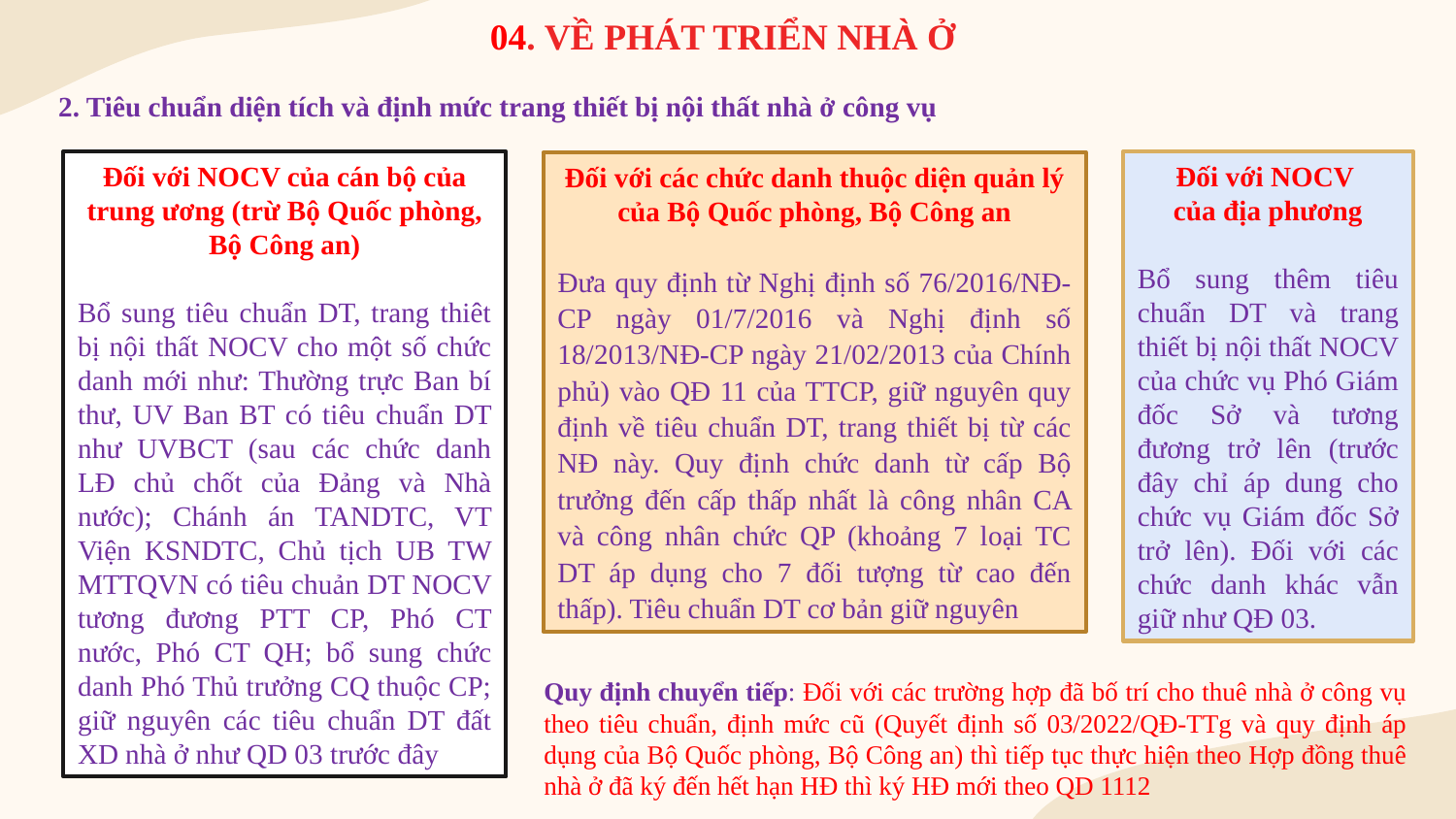

# 04. VỀ PHÁT TRIỂN NHÀ Ở
2. Tiêu chuẩn diện tích và định mức trang thiết bị nội thất nhà ở công vụ
Đối với NOCV của cán bộ của trung ương (trừ Bộ Quốc phòng, Bộ Công an)

Bổ sung tiêu chuẩn DT, trang thiêt bị nội thất NOCV cho một số chức danh mới như: Thường trực Ban bí thư, UV Ban BT có tiêu chuẩn DT như UVBCT (sau các chức danh LĐ chủ chốt của Đảng và Nhà nước); Chánh án TANDTC, VT Viện KSNDTC, Chủ tịch UB TW MTTQVN có tiêu chuản DT NOCV tương đương PTT CP, Phó CT nước, Phó CT QH; bổ sung chức danh Phó Thủ trưởng CQ thuộc CP; giữ nguyên các tiêu chuẩn DT đất XD nhà ở như QD 03 trước đây
Đối với NOCV
của địa phương

Bổ sung thêm tiêu chuẩn DT và trang thiết bị nội thất NOCV của chức vụ Phó Giám đốc Sở và tương đương trở lên (trước đây chỉ áp dung cho chức vụ Giám đốc Sở trở lên). Đối với các chức danh khác vẫn giữ như QĐ 03.
Đối với các chức danh thuộc diện quản lý của Bộ Quốc phòng, Bộ Công an

Đưa quy định từ Nghị định số 76/2016/NĐ-CP ngày 01/7/2016 và Nghị định số 18/2013/NĐ-CP ngày 21/02/2013 của Chính phủ) vào QĐ 11 của TTCP, giữ nguyên quy định về tiêu chuẩn DT, trang thiết bị từ các NĐ này. Quy định chức danh từ cấp Bộ trưởng đến cấp thấp nhất là công nhân CA và công nhân chức QP (khoảng 7 loại TC DT áp dụng cho 7 đối tượng từ cao đến thấp). Tiêu chuẩn DT cơ bản giữ nguyên
Quy định chuyển tiếp: Đối với các trường hợp đã bố trí cho thuê nhà ở công vụ theo tiêu chuẩn, định mức cũ (Quyết định số 03/2022/QĐ-TTg và quy định áp dụng của Bộ Quốc phòng, Bộ Công an) thì tiếp tục thực hiện theo Hợp đồng thuê nhà ở đã ký đến hết hạn HĐ thì ký HĐ mới theo QD 1112